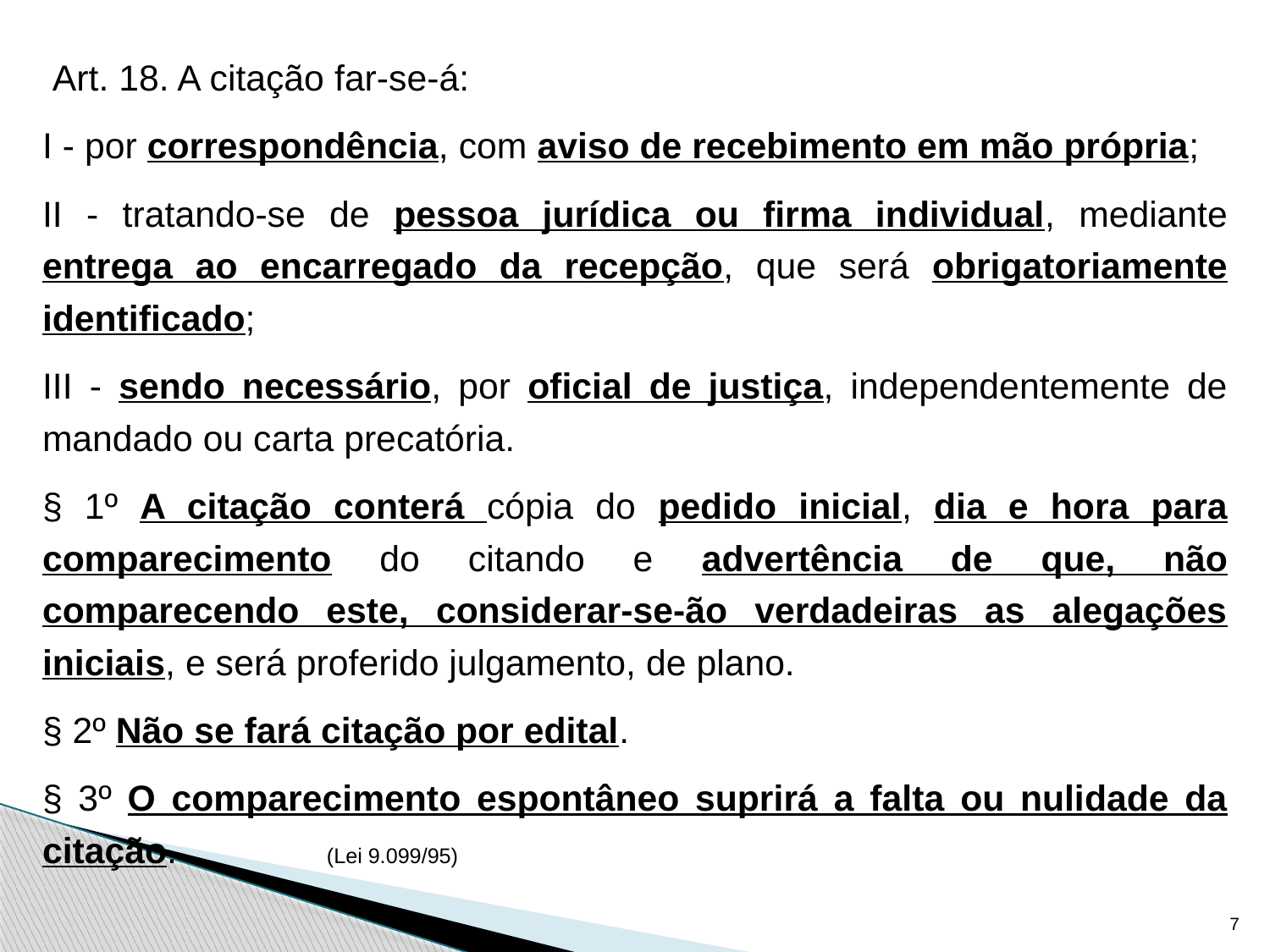

Art. 18. A citação far-se-á:
I - por correspondência, com aviso de recebimento em mão própria;
II - tratando-se de pessoa jurídica ou firma individual, mediante entrega ao encarregado da recepção, que será obrigatoriamente identificado;
III - sendo necessário, por oficial de justiça, independentemente de mandado ou carta precatória.
§ 1º A citação conterá cópia do pedido inicial, dia e hora para comparecimento do citando e advertência de que, não comparecendo este, considerar-se-ão verdadeiras as alegações iniciais, e será proferido julgamento, de plano.
§ 2º Não se fará citação por edital.
§ 3º O comparecimento espontâneo suprirá a falta ou nulidade da citação. 				         (Lei 9.099/95)
7